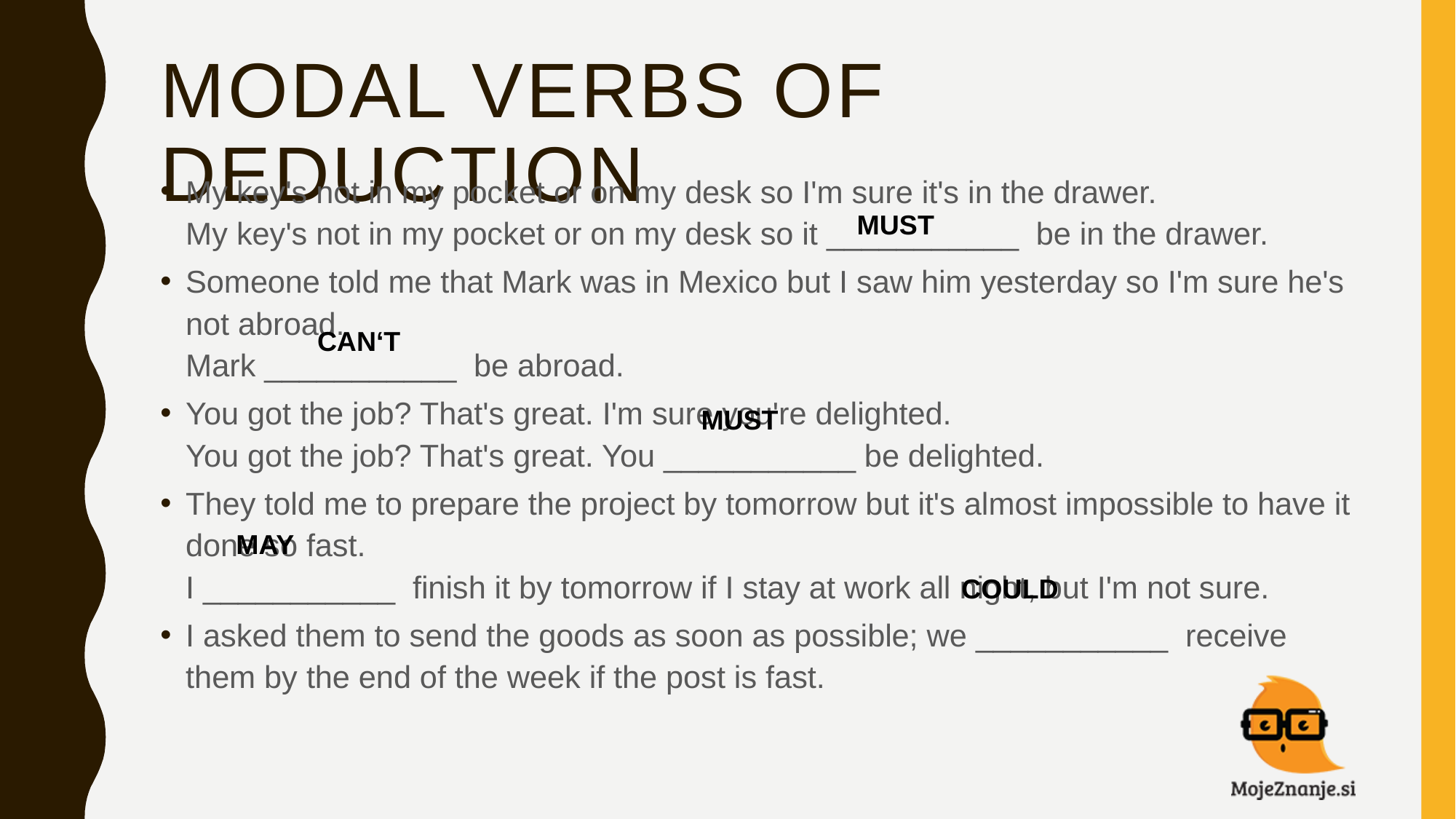

# MODAL VERBS OF DEDUCTION
My key's not in my pocket or on my desk so I'm sure it's in the drawer.
My key's not in my pocket or on my desk so it ___________  be in the drawer.
Someone told me that Mark was in Mexico but I saw him yesterday so I'm sure he's not abroad.
Mark ___________  be abroad.
You got the job? That's great. I'm sure you're delighted.
You got the job? That's great. You ___________ be delighted.
They told me to prepare the project by tomorrow but it's almost impossible to have it done so fast.
I ___________  finish it by tomorrow if I stay at work all night, but I'm not sure.
I asked them to send the goods as soon as possible; we ___________  receive them by the end of the week if the post is fast.
MUST
CAN‘T
MUST
MAY
COULD